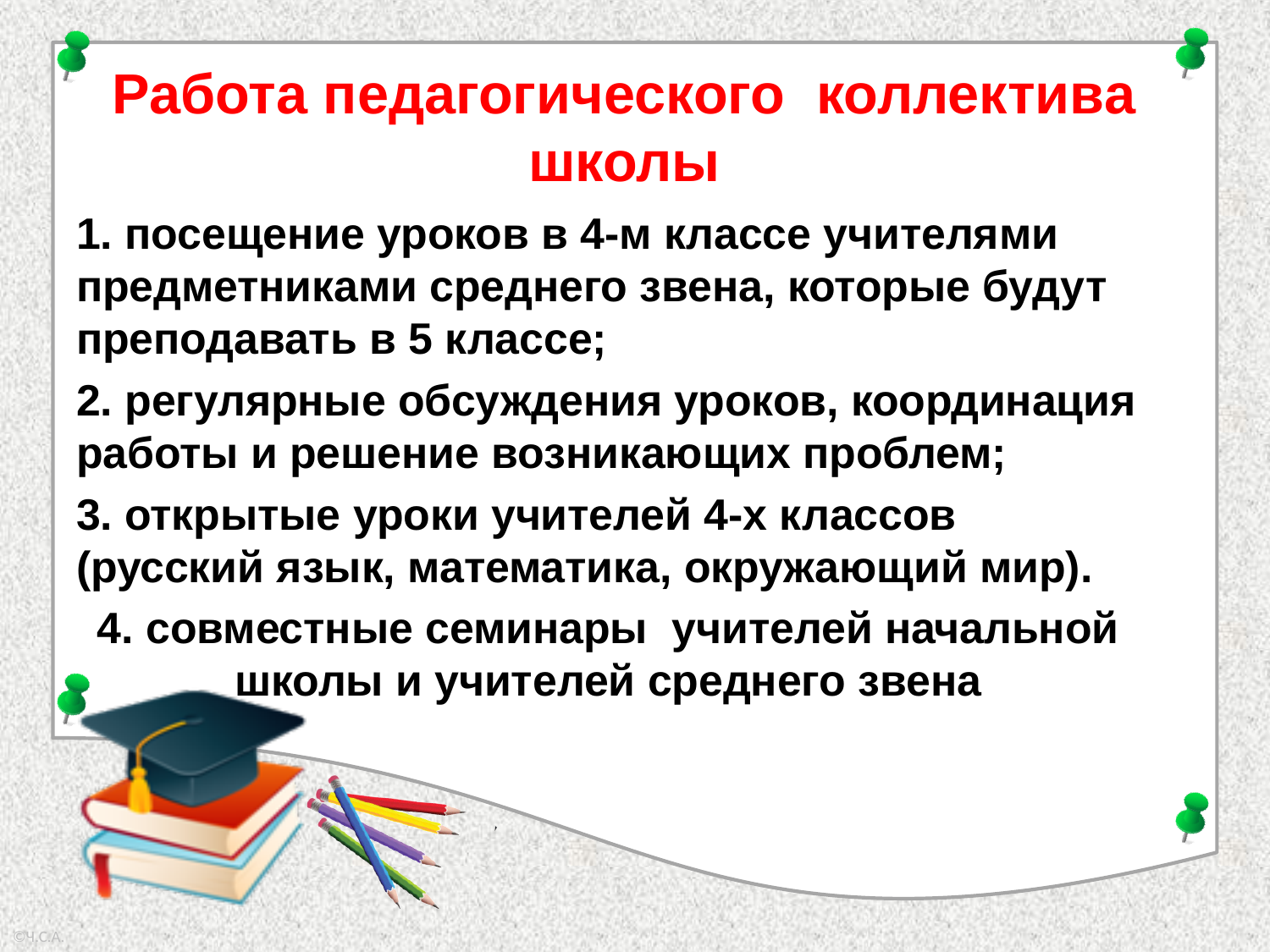

# Работа педагогического  коллектива школы
1. посещение уроков в 4-м классе учителями предметниками среднего звена, которые будут преподавать в 5 классе;
2. регулярные обсуждения уроков, координация работы и решение возникающих проблем;
3. открытые уроки учителей 4-х классов (русский язык, математика, окружающий мир).
4. совместные семинары  учителей начальной школы и учителей среднего звена